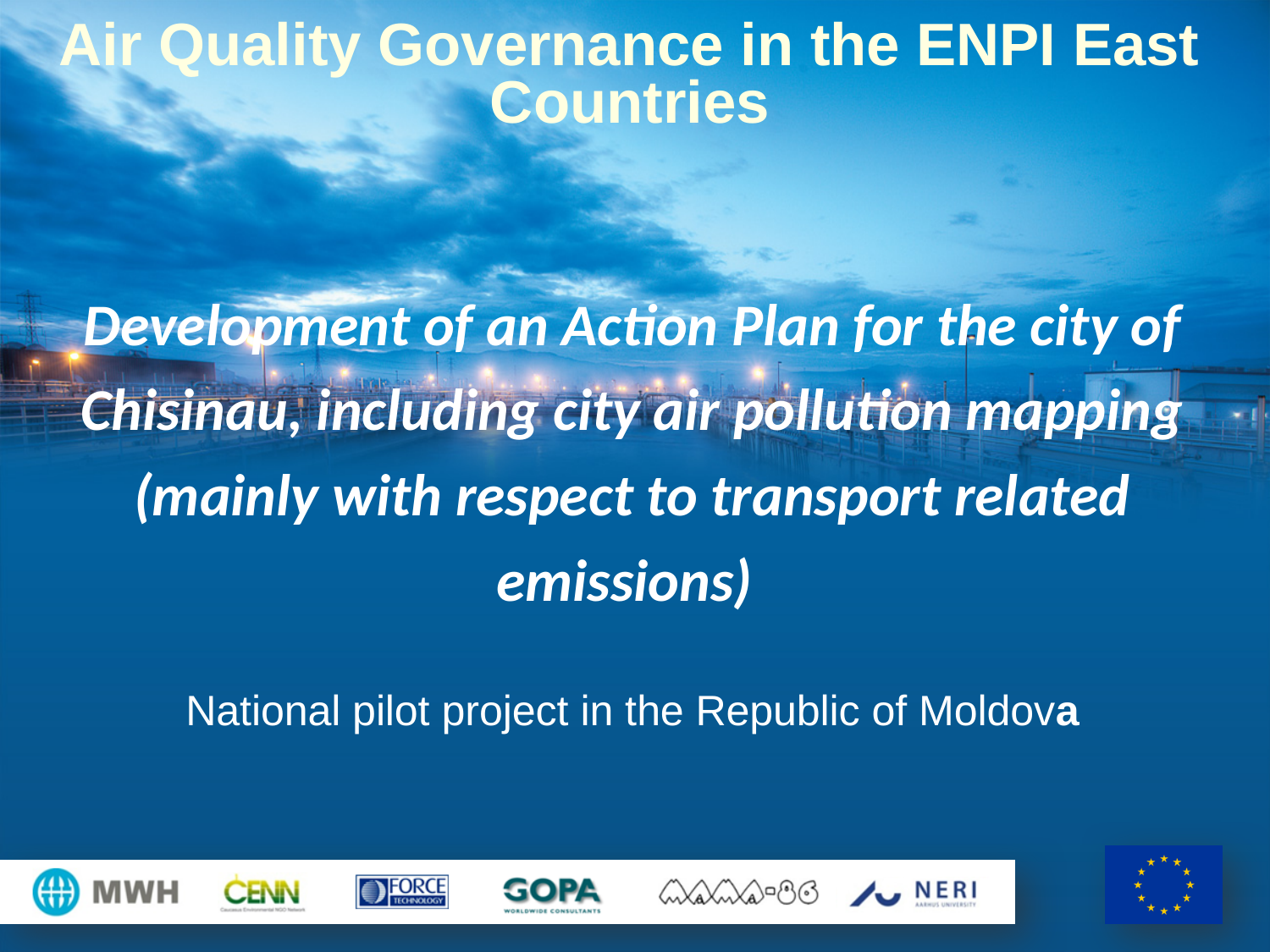

# Air Quality Governance in the ENPI East Countries
Development of an Action Plan for the city of Chisinau, including city air pollution mapping (mainly with respect to transport related emissions)

National pilot project in the Republic of Moldova